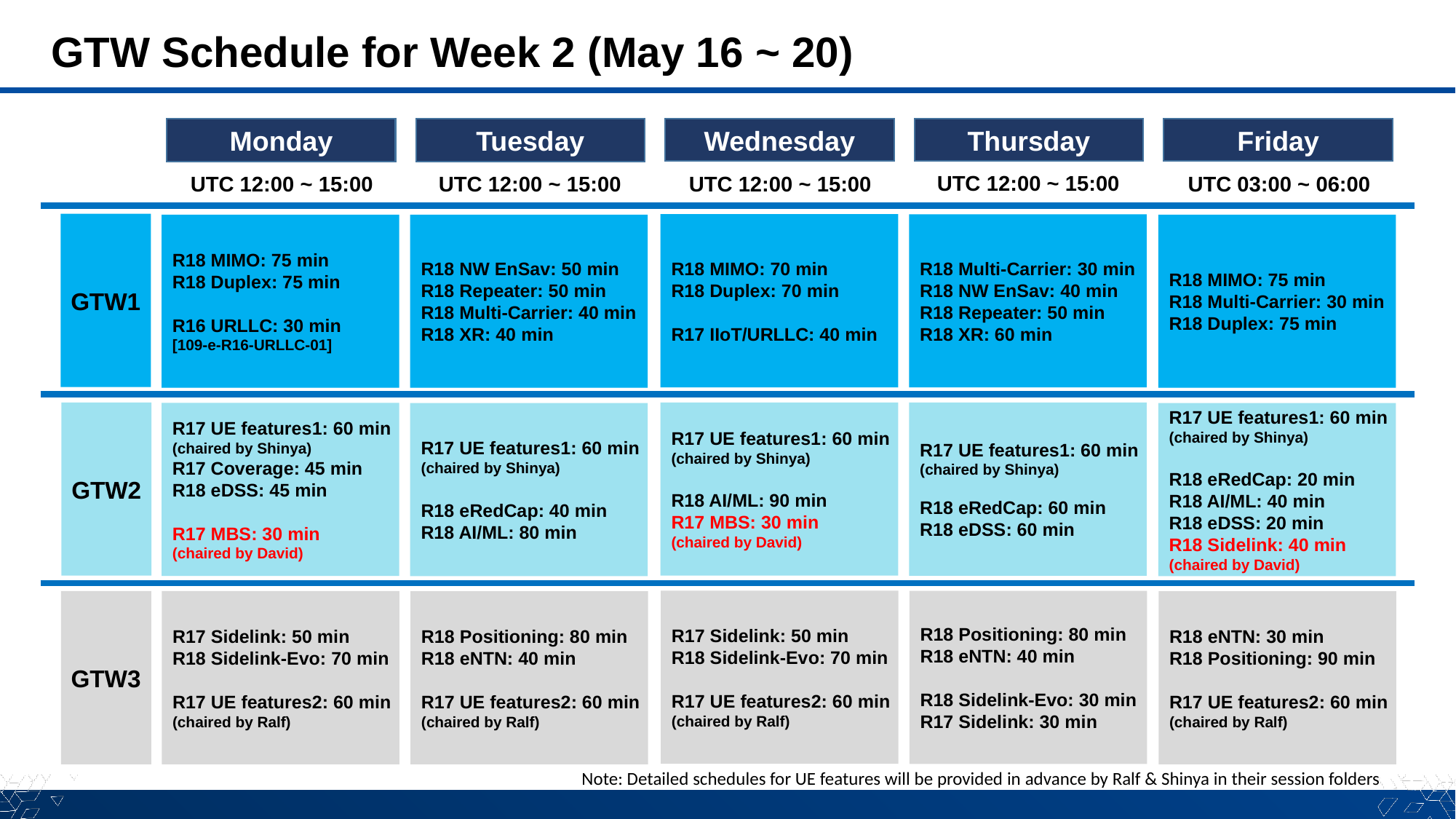

# GTW Schedule for Week 2 (May 16 ~ 20)
Friday
Thursday
Wednesday
Tuesday
Monday
UTC 12:00 ~ 15:00
UTC 12:00 ~ 15:00
UTC 03:00 ~ 06:00
UTC 12:00 ~ 15:00
UTC 12:00 ~ 15:00
GTW1
R18 MIMO: 70 min
R18 Duplex: 70 min

R17 IIoT/URLLC: 40 min
R18 Multi-Carrier: 30 min
R18 NW EnSav: 40 min
R18 Repeater: 50 min
R18 XR: 60 min
R18 MIMO: 75 min
R18 Duplex: 75 min

R16 URLLC: 30 min
[109-e-R16-URLLC-01]
R18 NW EnSav: 50 min
R18 Repeater: 50 min
R18 Multi-Carrier: 40 min
R18 XR: 40 min
R18 MIMO: 75 min
R18 Multi-Carrier: 30 min
R18 Duplex: 75 min
GTW2
R17 UE features1: 60 min
(chaired by Shinya)

R18 AI/ML: 90 min
R17 MBS: 30 min
(chaired by David)
R17 UE features1: 60 min
(chaired by Shinya)

R18 eRedCap: 60 min
R18 eDSS: 60 min
R17 UE features1: 60 min
(chaired by Shinya)
R17 Coverage: 45 min
R18 eDSS: 45 min

R17 MBS: 30 min
(chaired by David)
R17 UE features1: 60 min
(chaired by Shinya)

R18 eRedCap: 40 min
R18 AI/ML: 80 min
R17 UE features1: 60 min
(chaired by Shinya)

R18 eRedCap: 20 min
R18 AI/ML: 40 min
R18 eDSS: 20 min
R18 Sidelink: 40 min
(chaired by David)
R17 Sidelink: 50 min
R18 Sidelink-Evo: 70 min

R17 UE features2: 60 min
(chaired by Ralf)
R18 Positioning: 80 min
R18 eNTN: 40 min

R18 Sidelink-Evo: 30 min
R17 Sidelink: 30 min
GTW3
R17 Sidelink: 50 min
R18 Sidelink-Evo: 70 min

R17 UE features2: 60 min
(chaired by Ralf)
R18 Positioning: 80 min
R18 eNTN: 40 min

R17 UE features2: 60 min
(chaired by Ralf)
R18 eNTN: 30 min
R18 Positioning: 90 min

R17 UE features2: 60 min
(chaired by Ralf)
Note: Detailed schedules for UE features will be provided in advance by Ralf & Shinya in their session folders